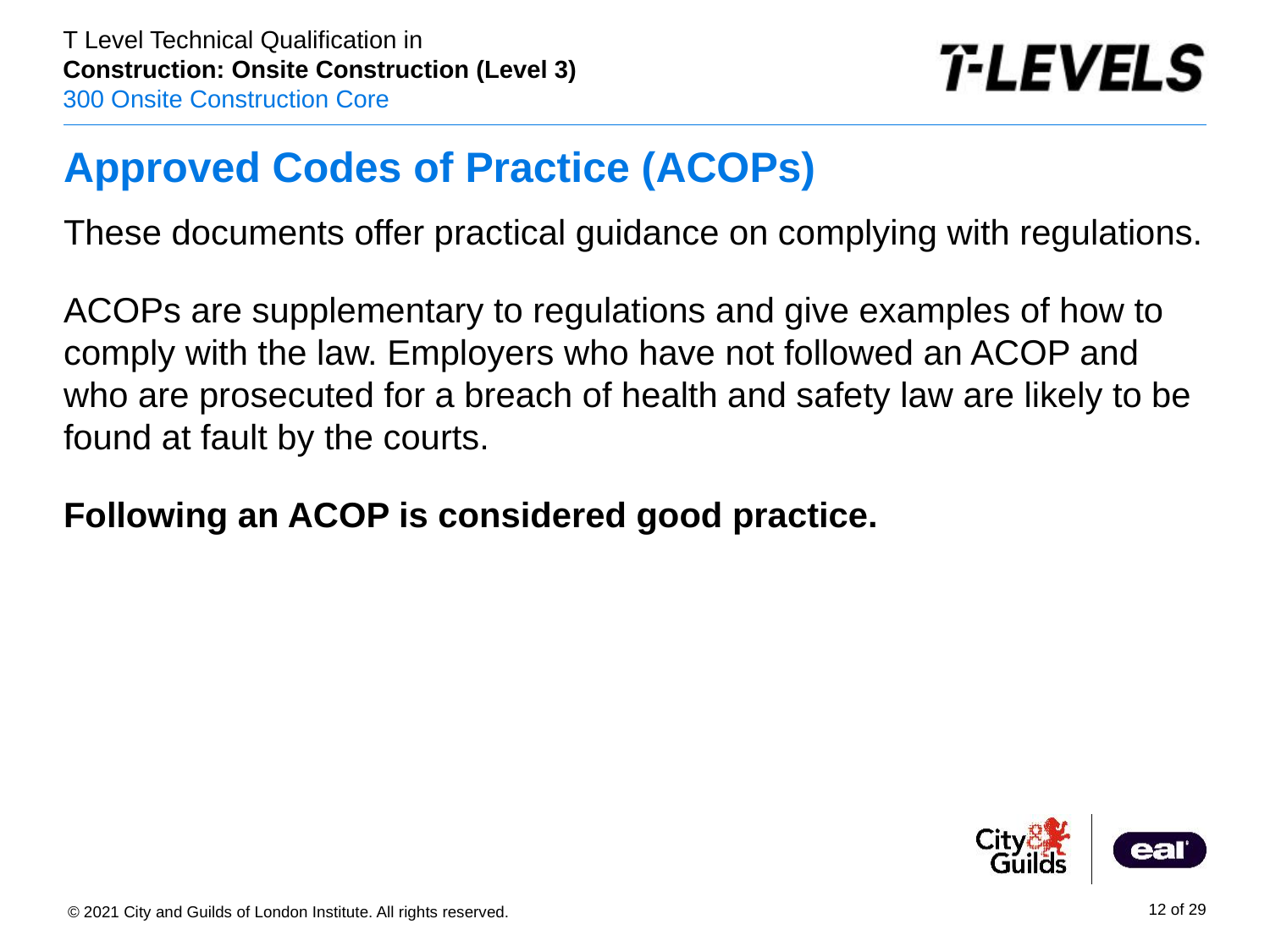

# Approved Codes of Practice (ACOPs)
These documents offer practical guidance on complying with regulations.
ACOPs are supplementary to regulations and give examples of how to comply with the law. Employers who have not followed an ACOP and who are prosecuted for a breach of health and safety law are likely to be found at fault by the courts.
Following an ACOP is considered good practice.